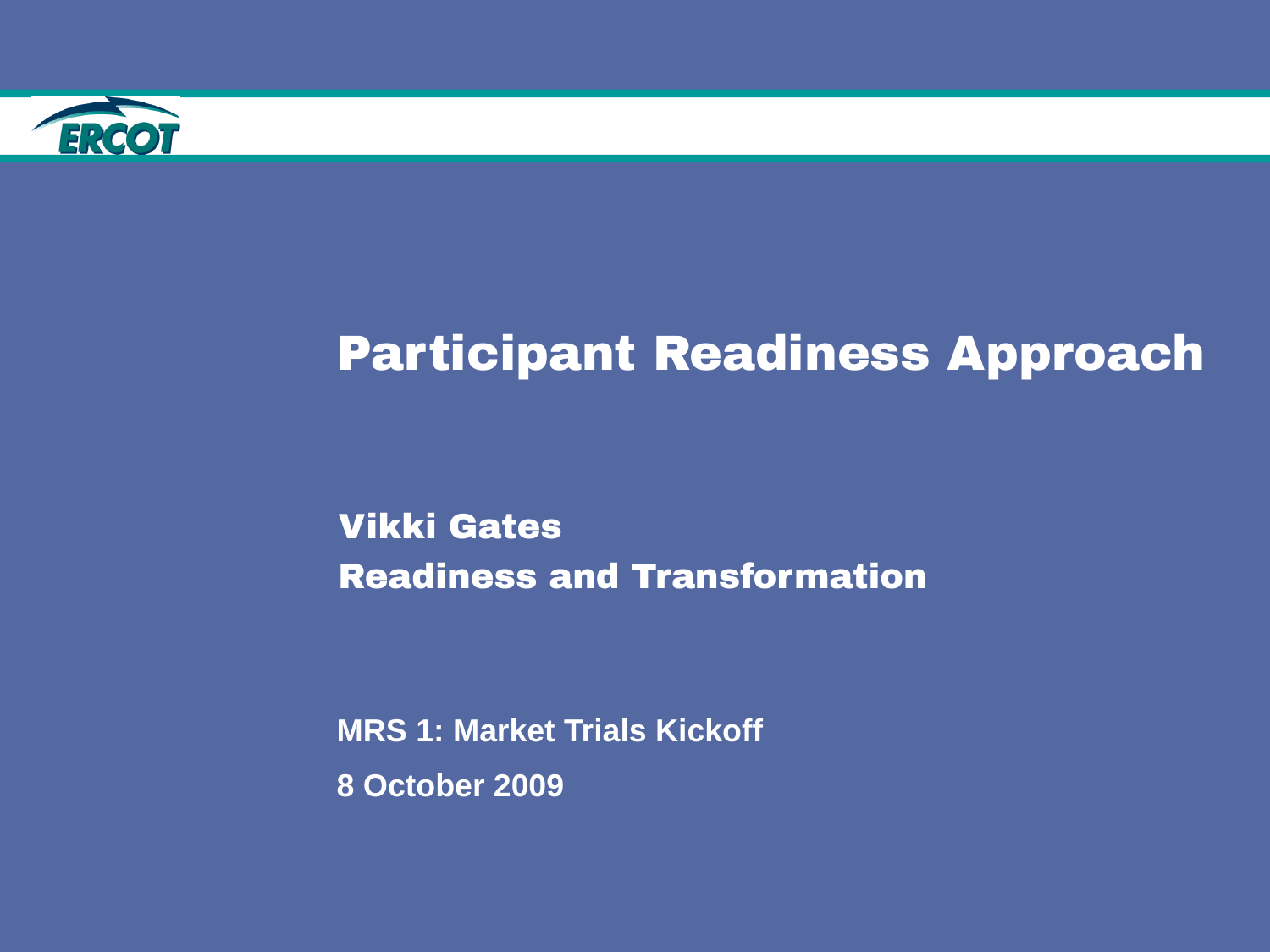

# Participant Readiness Approach
Vikki Gates
Readiness and Transformation
MRS 1: Market Trials Kickoff
8 October 2009